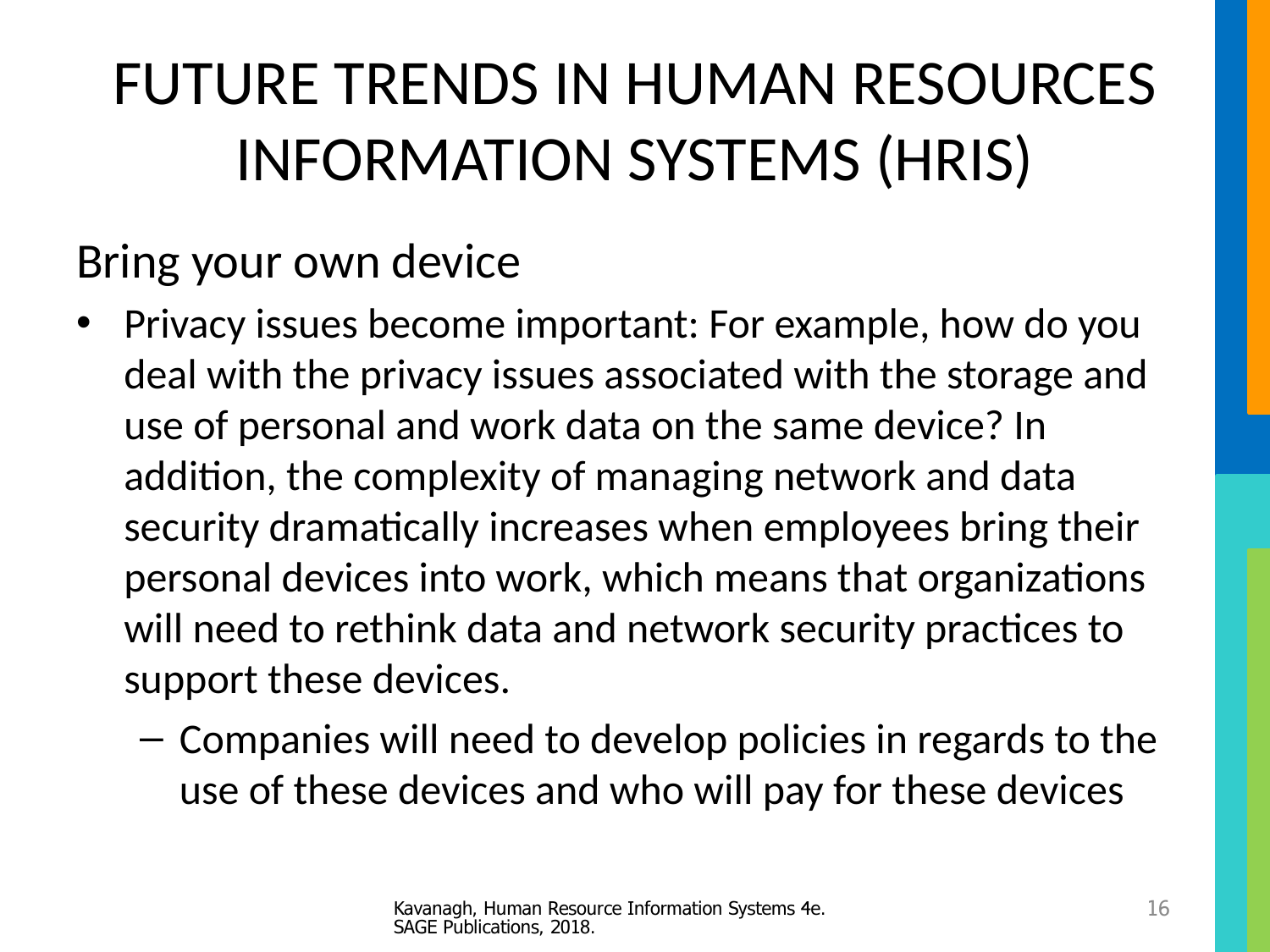

# FUTURE TRENDS IN HUMAN RESOURCES INFORMATION SYSTEMS (HRIS)
Bring your own device
Privacy issues become important: For example, how do you deal with the privacy issues associated with the storage and use of personal and work data on the same device? In addition, the complexity of managing network and data security dramatically increases when employees bring their personal devices into work, which means that organizations will need to rethink data and network security practices to support these devices.
Companies will need to develop policies in regards to the use of these devices and who will pay for these devices
Kavanagh, Human Resource Information Systems 4e. SAGE Publications, 2018.
16